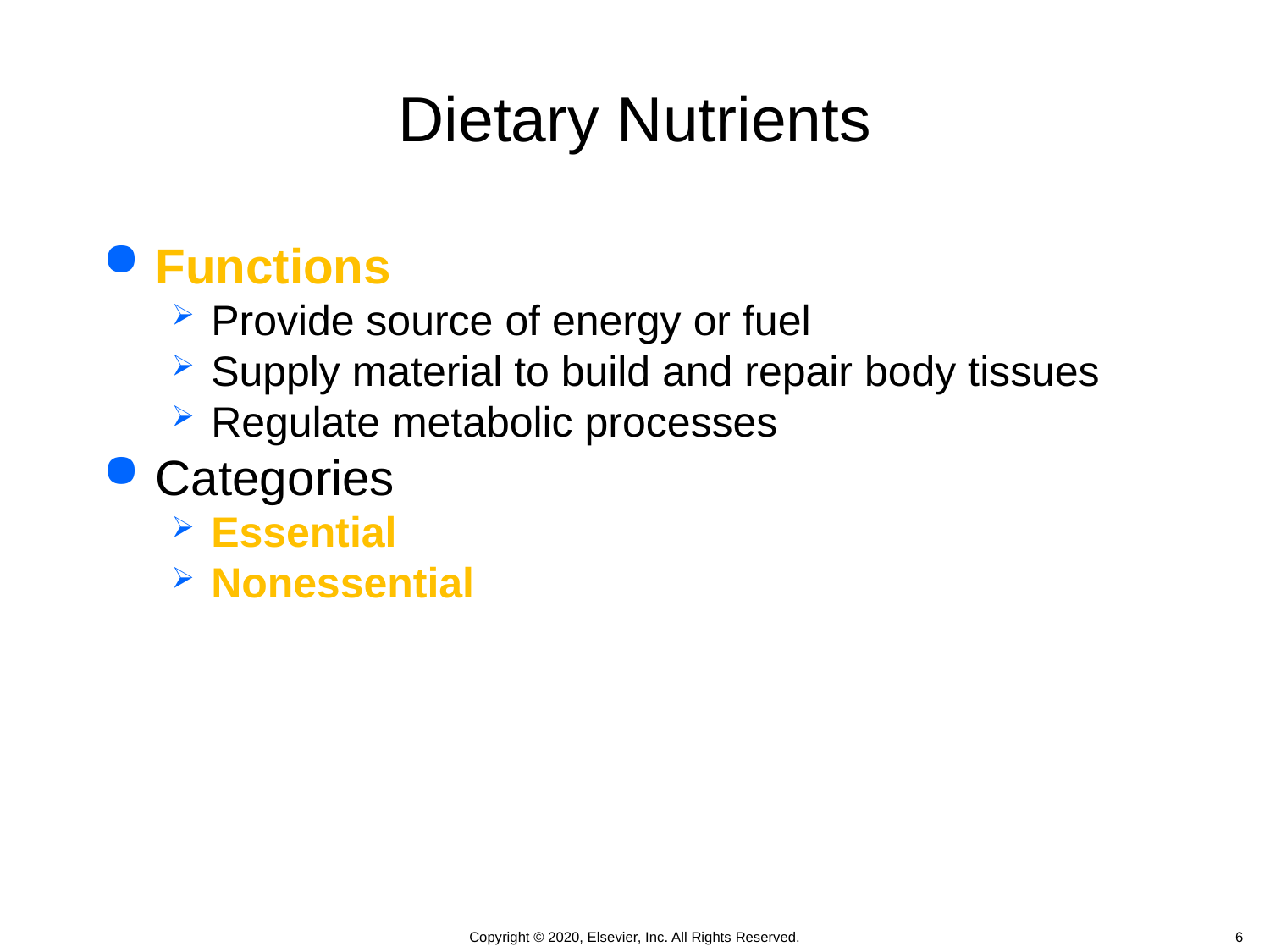

# Dietary Nutrients
Functions
Provide source of energy or fuel
Supply material to build and repair body tissues
Regulate metabolic processes
Categories
Essential
Nonessential
 6